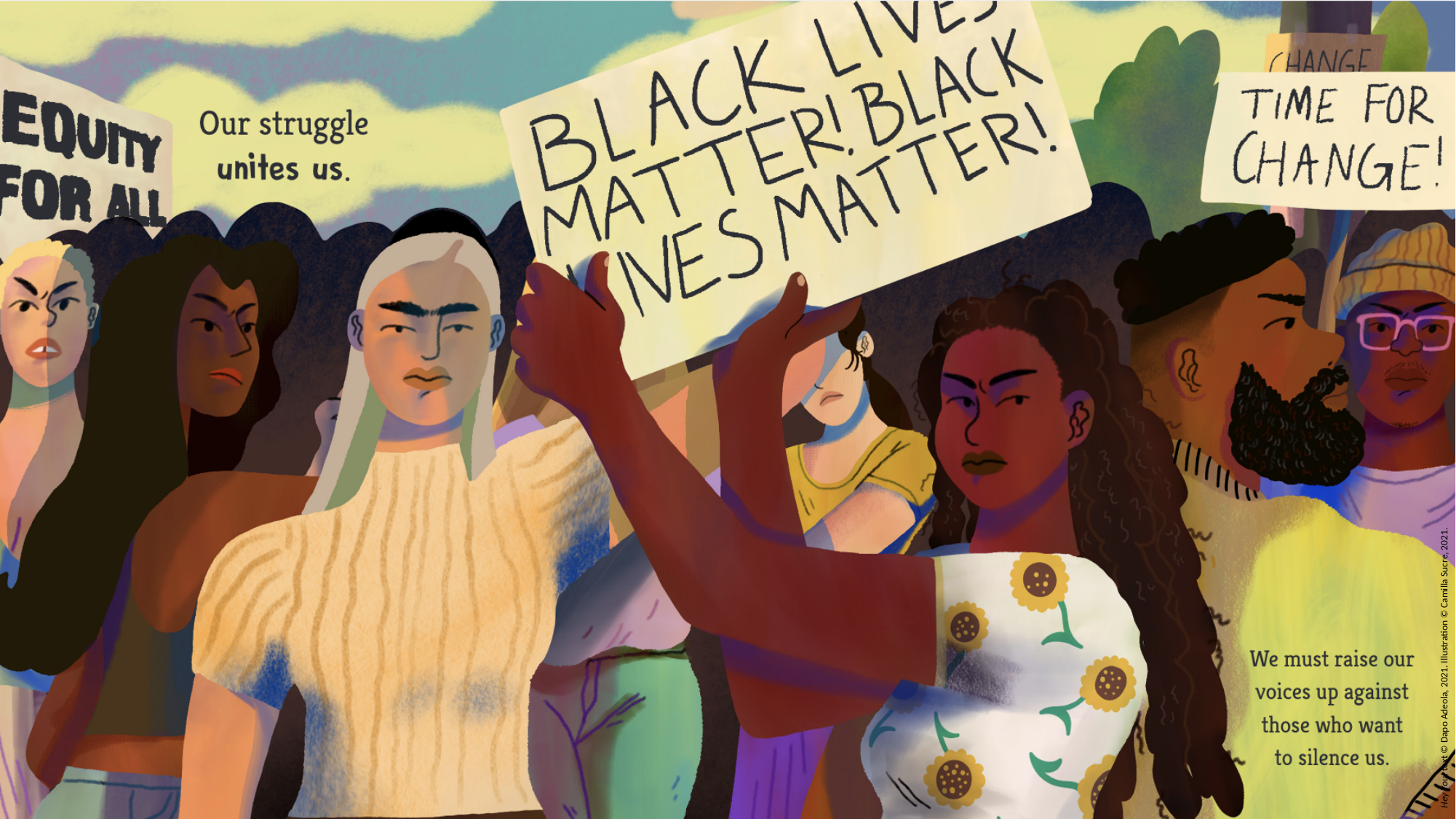

Hey You! text © Dapo Adeola, 2021. Illustration © Camilla Sucre, 2021.